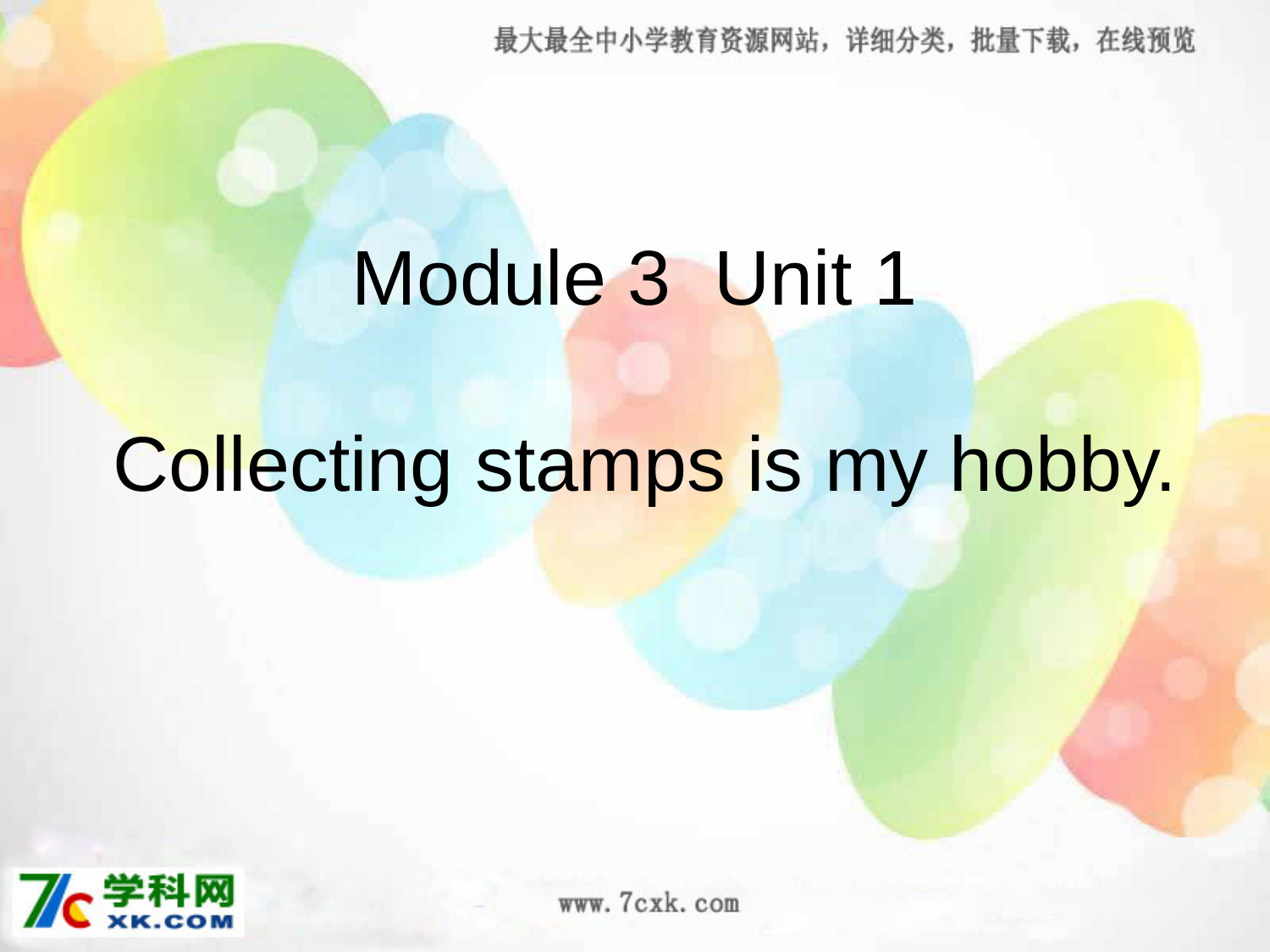

Module 3  Unit 1
 Collecting stamps is my hobby.